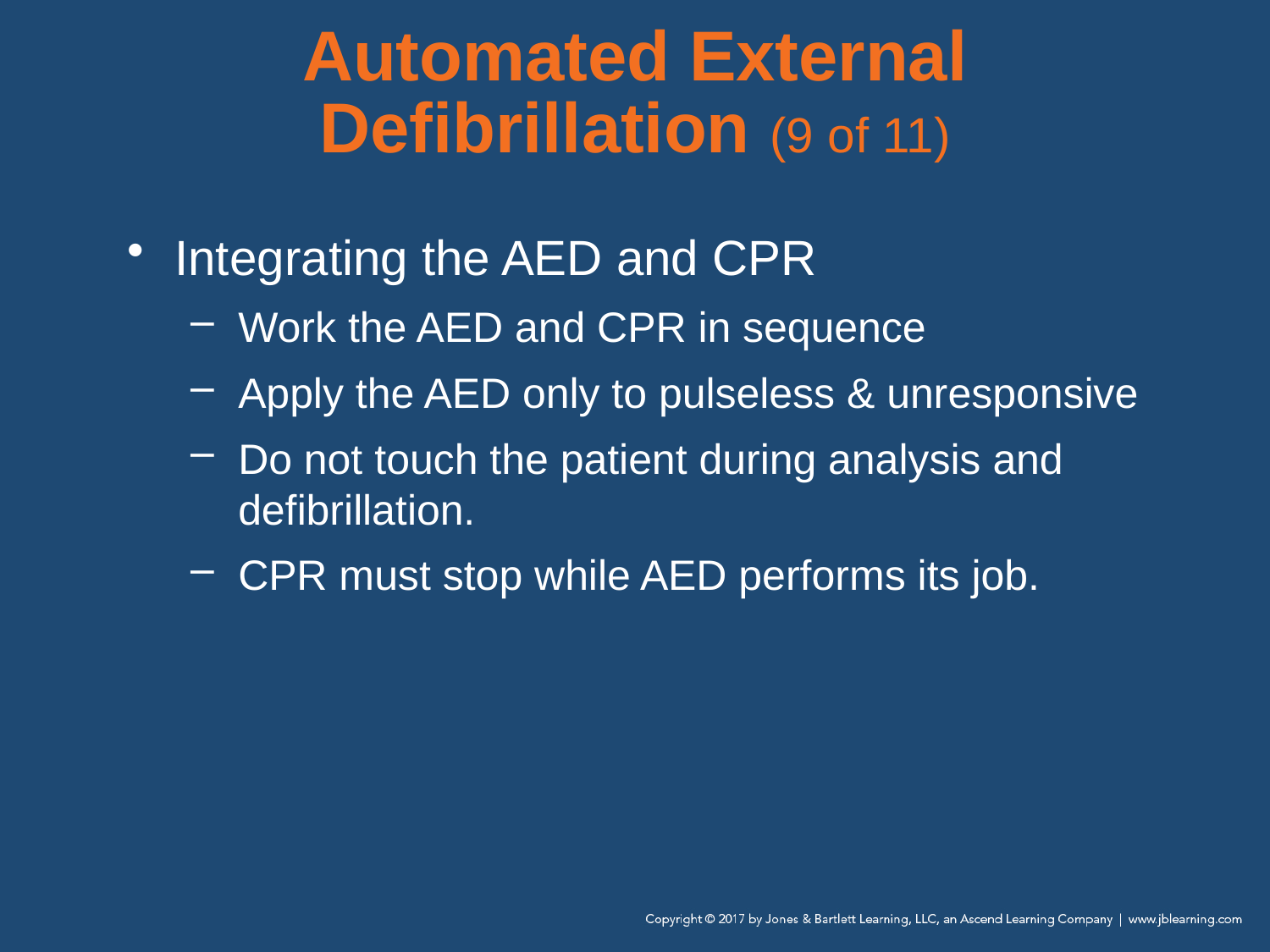

# Automated External Defibrillation (9 of 11)
Integrating the AED and CPR
Work the AED and CPR in sequence
Apply the AED only to pulseless & unresponsive
Do not touch the patient during analysis and defibrillation.
CPR must stop while AED performs its job.